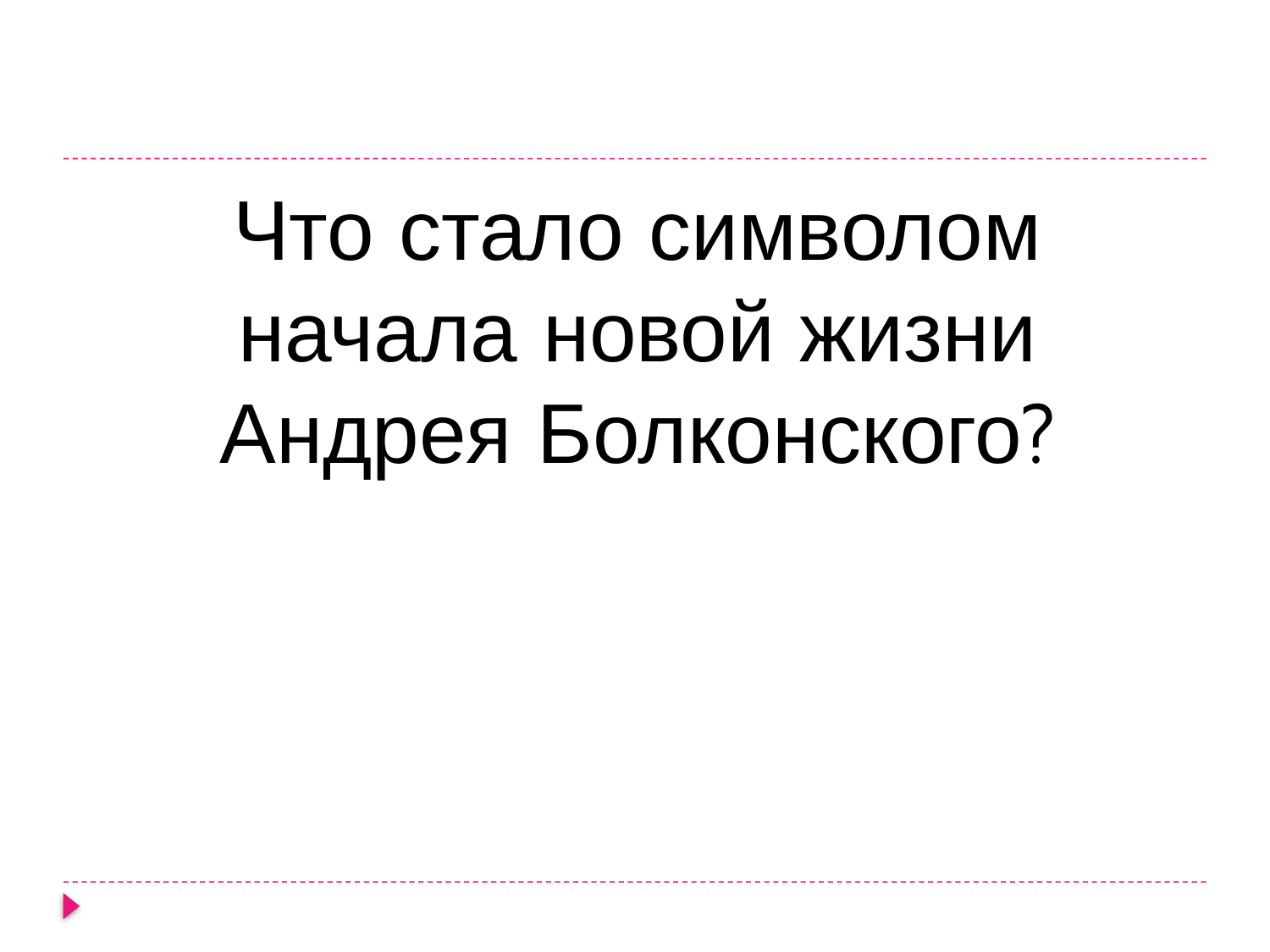

Что стало символом начала новой жизни Андрея Болконского?